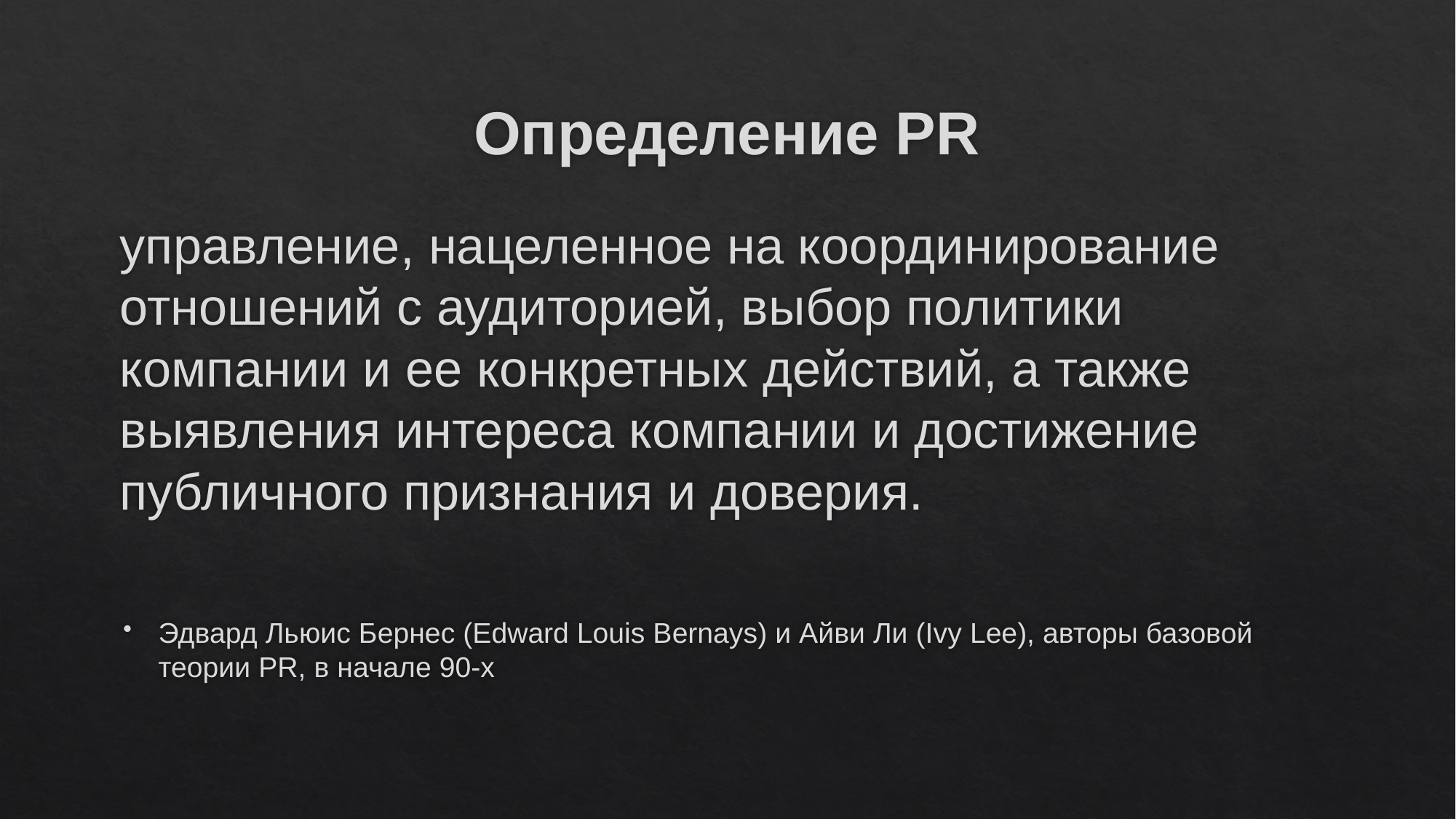

# Определение PR
управление, нацеленное на координирование отношений с аудиторией, выбор политики компании и ее конкретных действий, а также выявления интереса компании и достижение публичного признания и доверия.

Эдвард Льюис Бернес (Edward Louis Bernays) и Айви Ли (Ivy Lee), авторы базовой теории PR, в начале 90-х